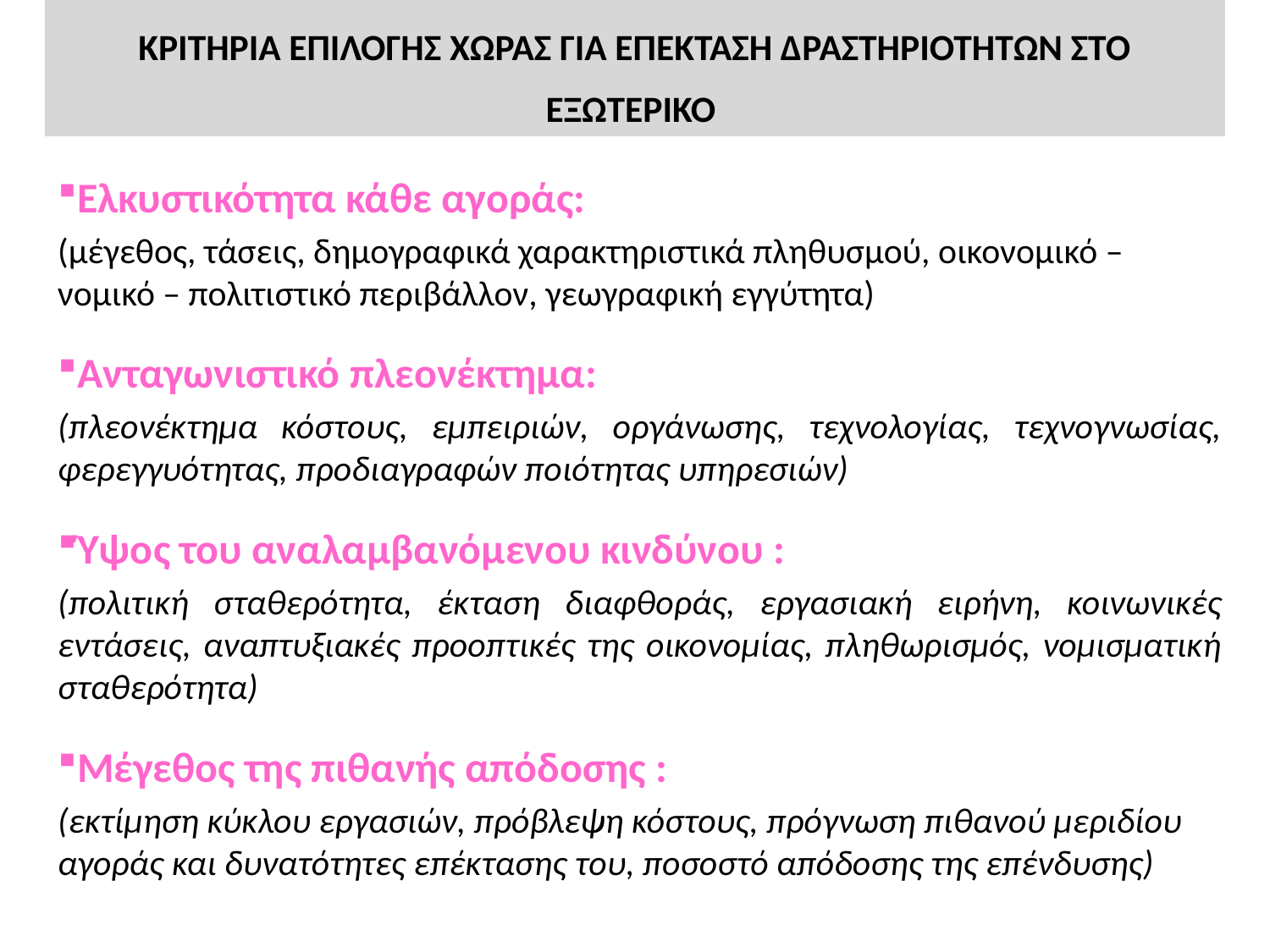

ΚΡΙΤΗΡΙΑ ΕΠΙΛΟΓΗΣ ΧΩΡΑΣ ΓΙΑ ΕΠΕΚΤΑΣΗ ΔΡΑΣΤΗΡΙΟΤΗΤΩΝ ΣΤΟ ΕΞΩΤΕΡΙΚΟ

Ελκυστικότητα κάθε αγοράς:
(μέγεθος, τάσεις, δημογραφικά χαρακτηριστικά πληθυσμού, οικονομικό – νομικό – πολιτιστικό περιβάλλον, γεωγραφική εγγύτητα)

Ανταγωνιστικό πλεονέκτημα:
(πλεονέκτημα κόστους, εμπειριών, οργάνωσης, τεχνολογίας, τεχνογνωσίας, φερεγγυότητας, προδιαγραφών ποιότητας υπηρεσιών)

Ύψος του αναλαμβανόμενου κινδύνου :
(πολιτική σταθερότητα, έκταση διαφθοράς, εργασιακή ειρήνη, κοινωνικές εντάσεις, αναπτυξιακές προοπτικές της οικονομίας, πληθωρισμός, νομισματική σταθερότητα)

Μέγεθος της πιθανής απόδοσης :
(εκτίμηση κύκλου εργασιών, πρόβλεψη κόστους, πρόγνωση πιθανού μεριδίου αγοράς και δυνατότητες επέκτασης του, ποσοστό απόδοσης της επένδυσης)